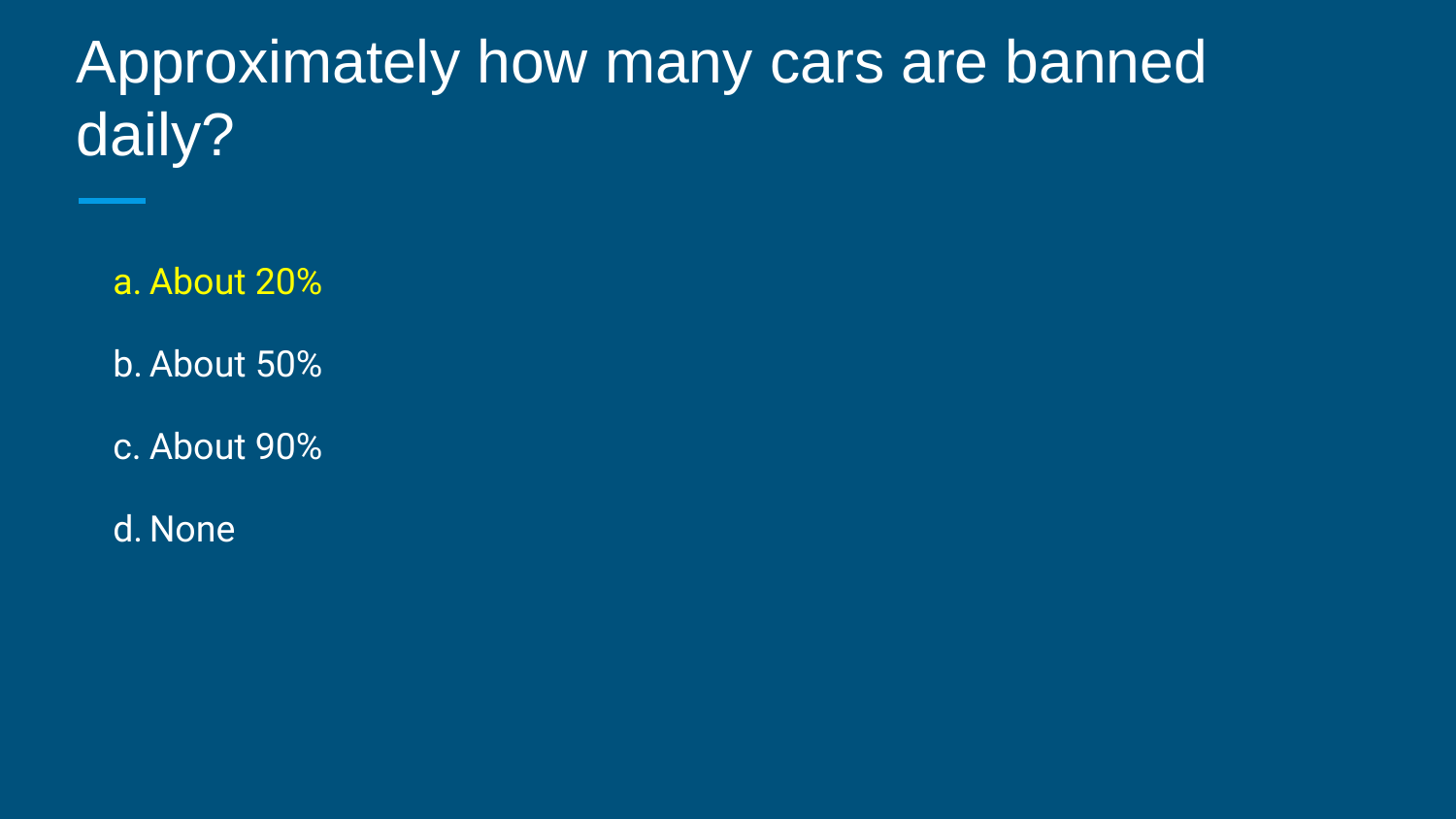

# Approximately how many cars are banned daily?
About 20%
About 50%
About 90%
None